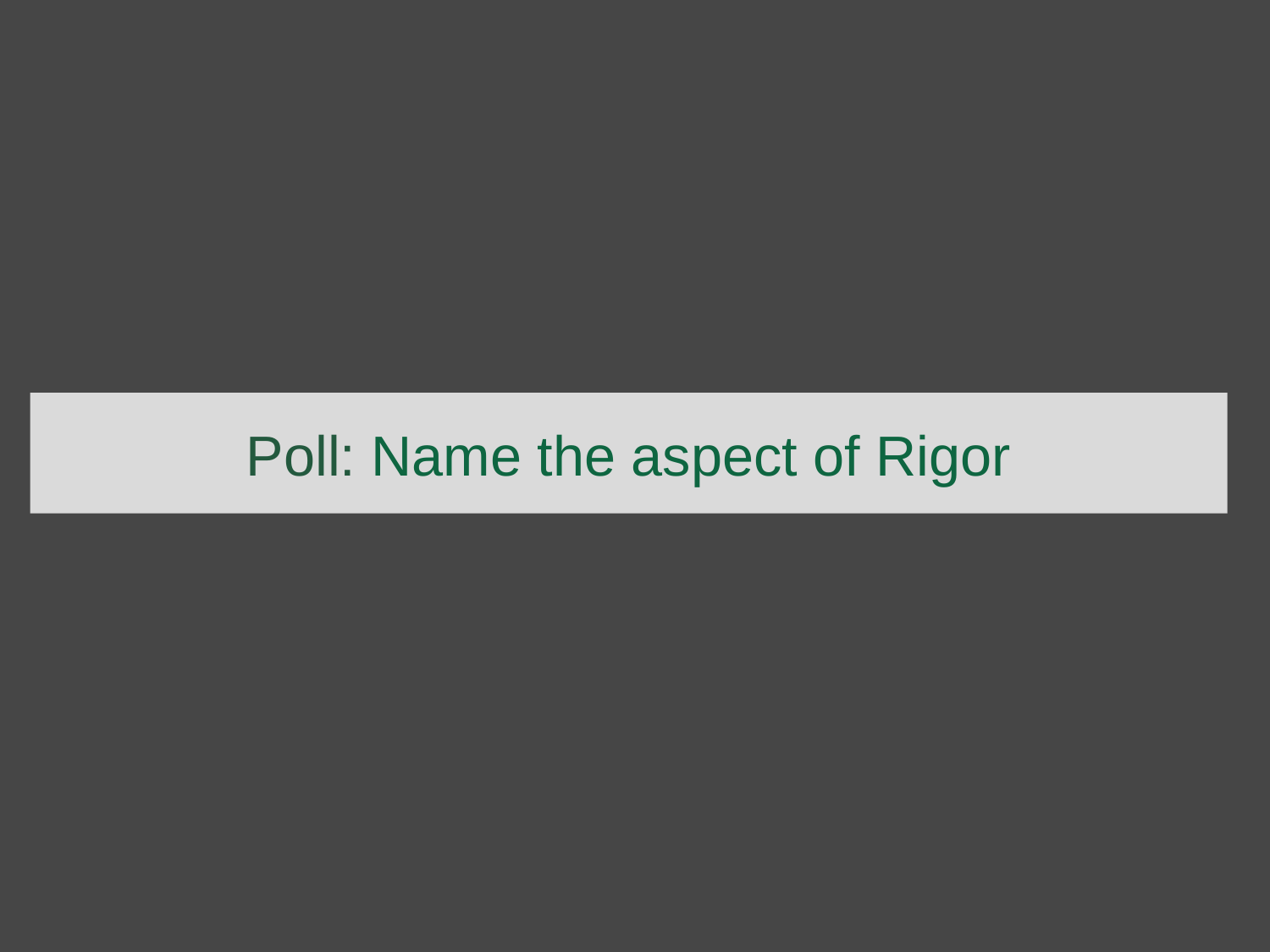

# Poll: Name the aspect of Rigor